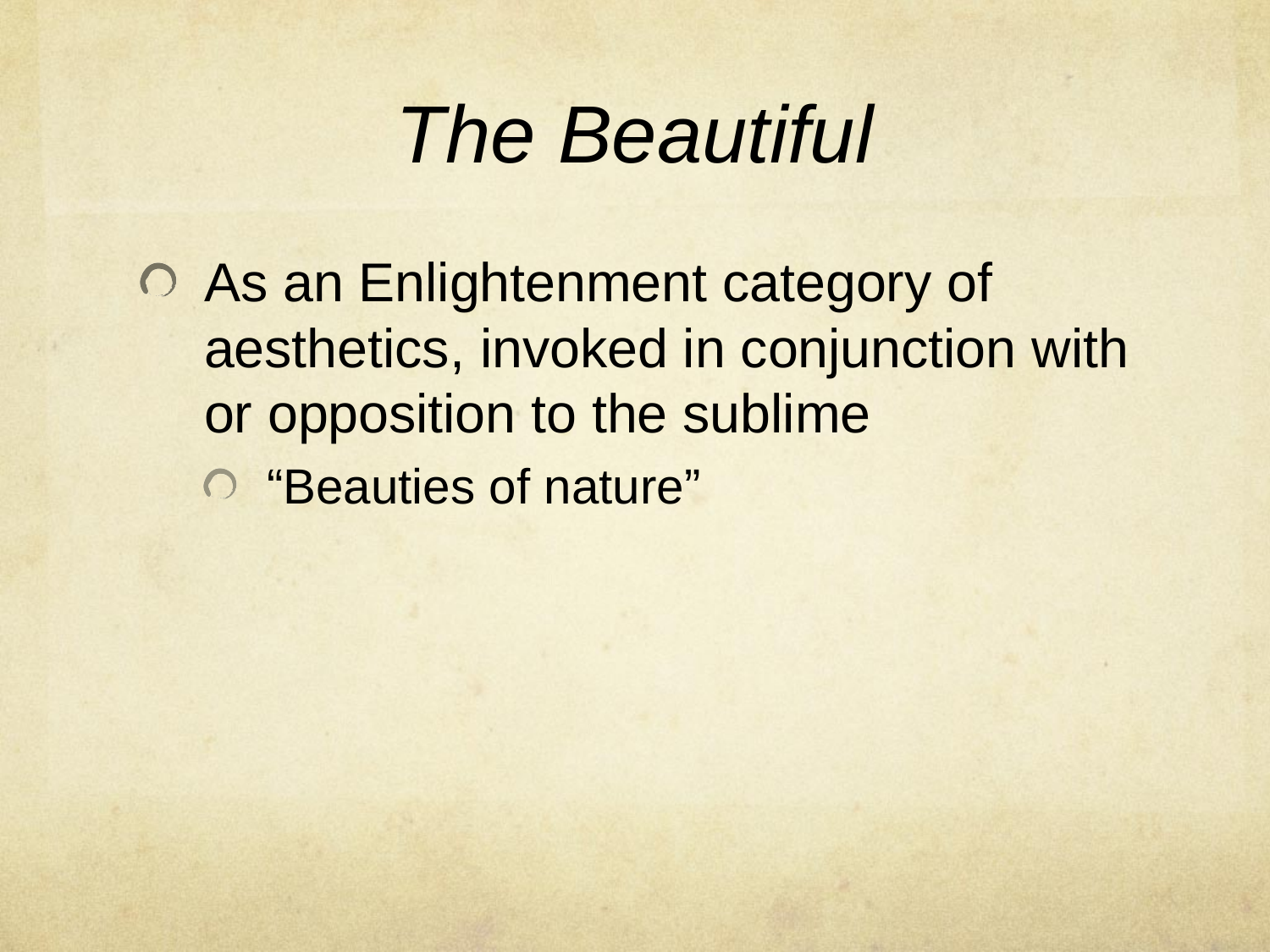

# The Beautiful
As an Enlightenment category of aesthetics, invoked in conjunction with or opposition to the sublime
“Beauties of nature”